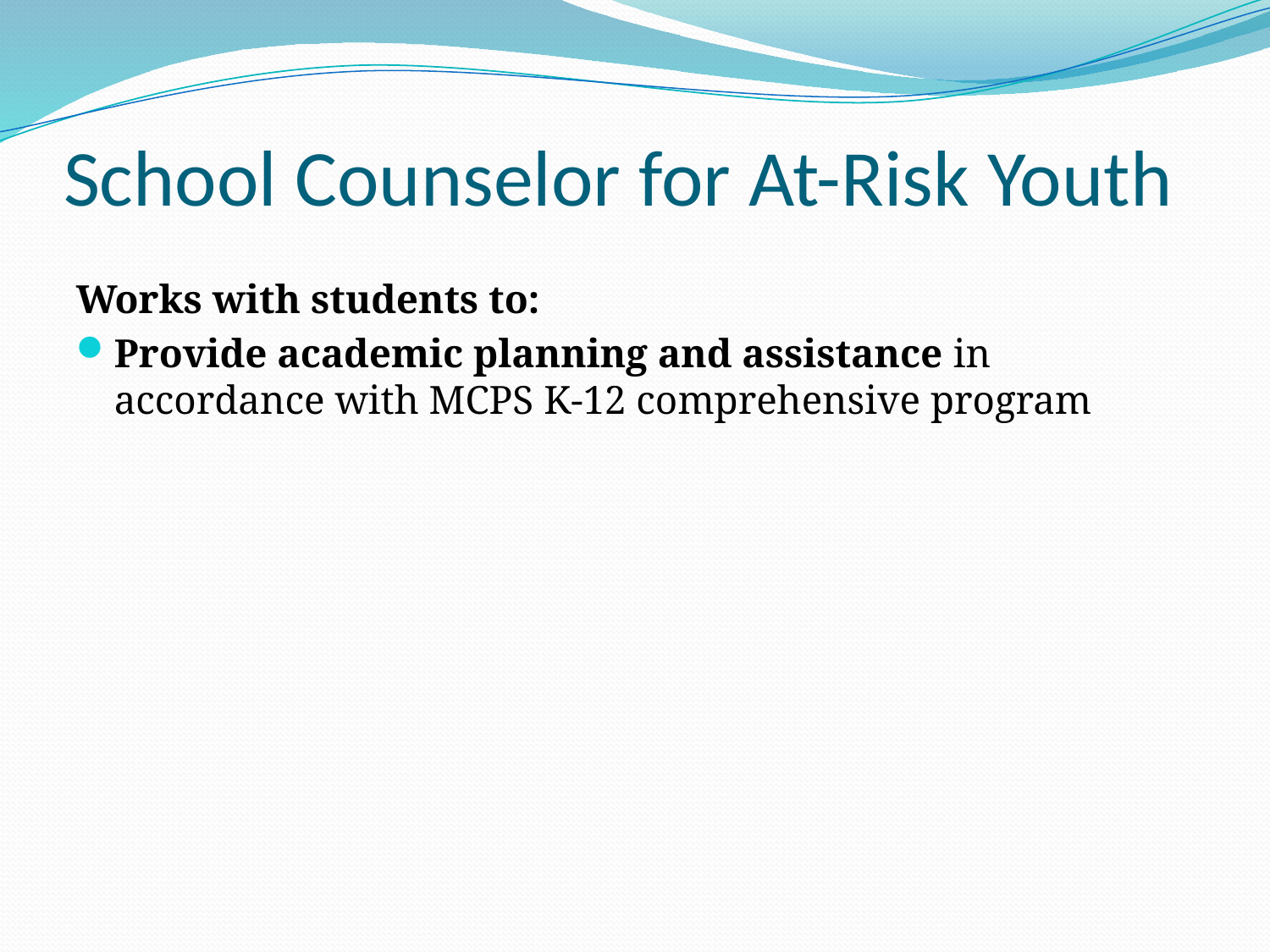

# School Counselor for At-Risk Youth
Works with students to:
Provide academic planning and assistance in accordance with MCPS K-12 comprehensive program